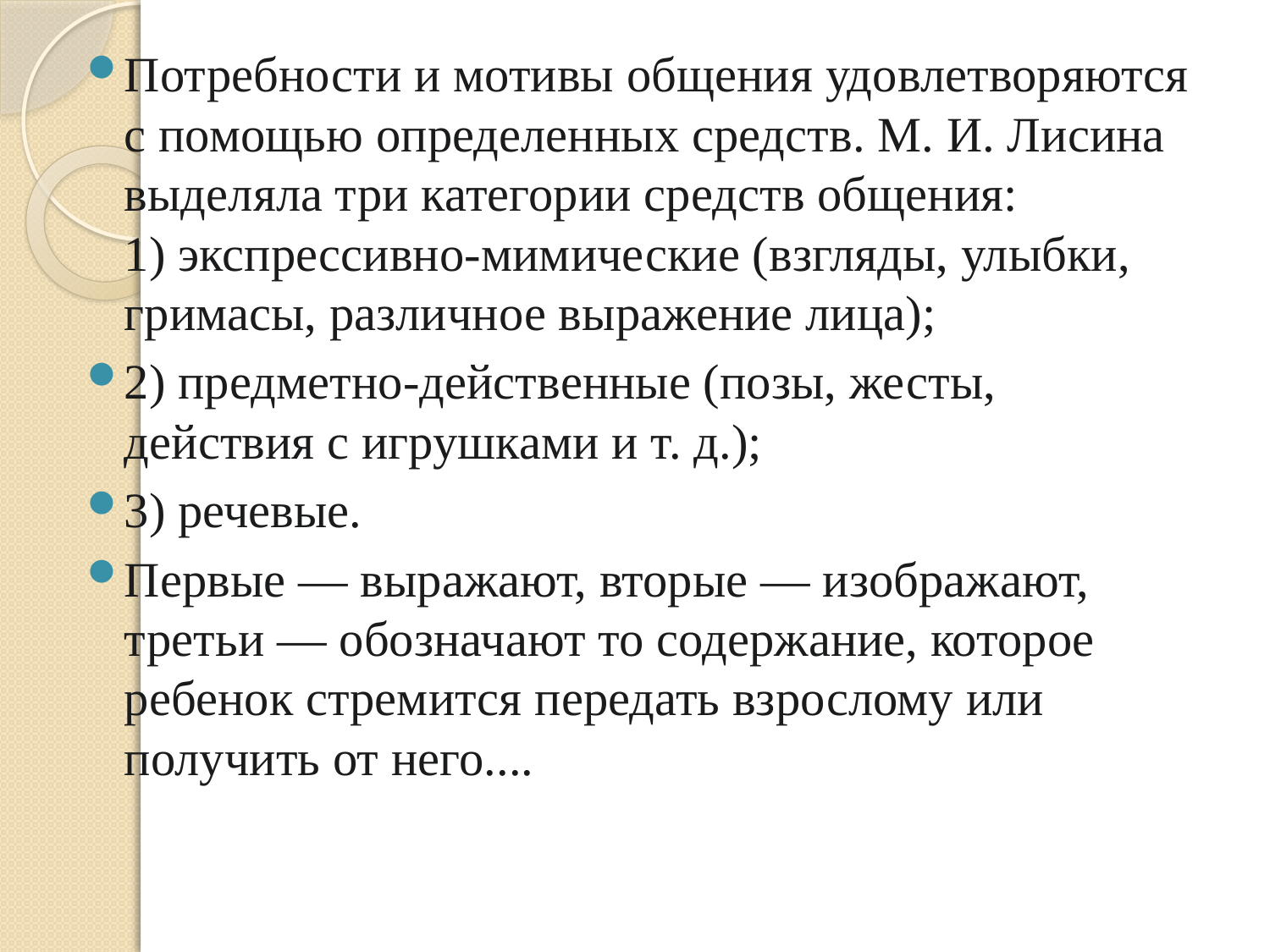

Потребности и мотивы общения удовлетворяются с помощью определенных средств. М. И. Лисина выделяла три категории средств общения: 1) экспрессивно-мимические (взгляды, улыбки, гримасы, различное выражение лица);
2) предметно-действенные (позы, жесты, действия с игрушками и т. д.);
3) речевые.
Первые — выражают, вторые — изображают, третьи — обозначают то содержание, которое ребенок стремится передать взрослому или получить от него....